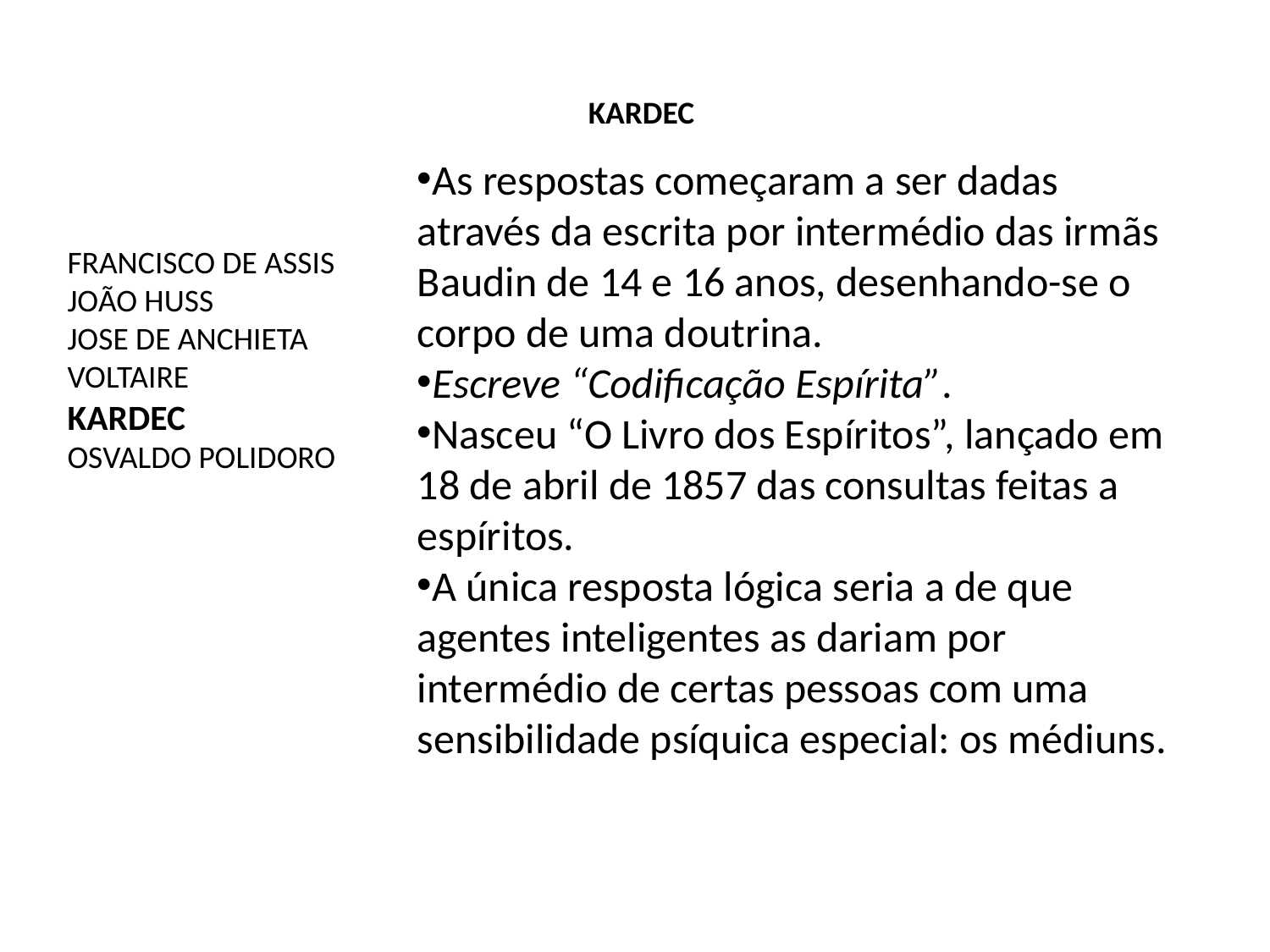

KARDEC
As respostas começaram a ser dadas através da escrita por intermédio das irmãs Baudin de 14 e 16 anos, desenhando-se o corpo de uma doutrina.
Escreve “Codificação Espírita”.
Nasceu “O Livro dos Espíritos”, lançado em 18 de abril de 1857 das consultas feitas a espíritos.
A única resposta lógica seria a de que agentes inteligentes as dariam por intermédio de certas pessoas com uma sensibilidade psíquica especial: os médiuns.
FRANCISCO DE ASSIS
JOÃO HUSS
JOSE DE ANCHIETA
VOLTAIRE
KARDEC
OSVALDO POLIDORO